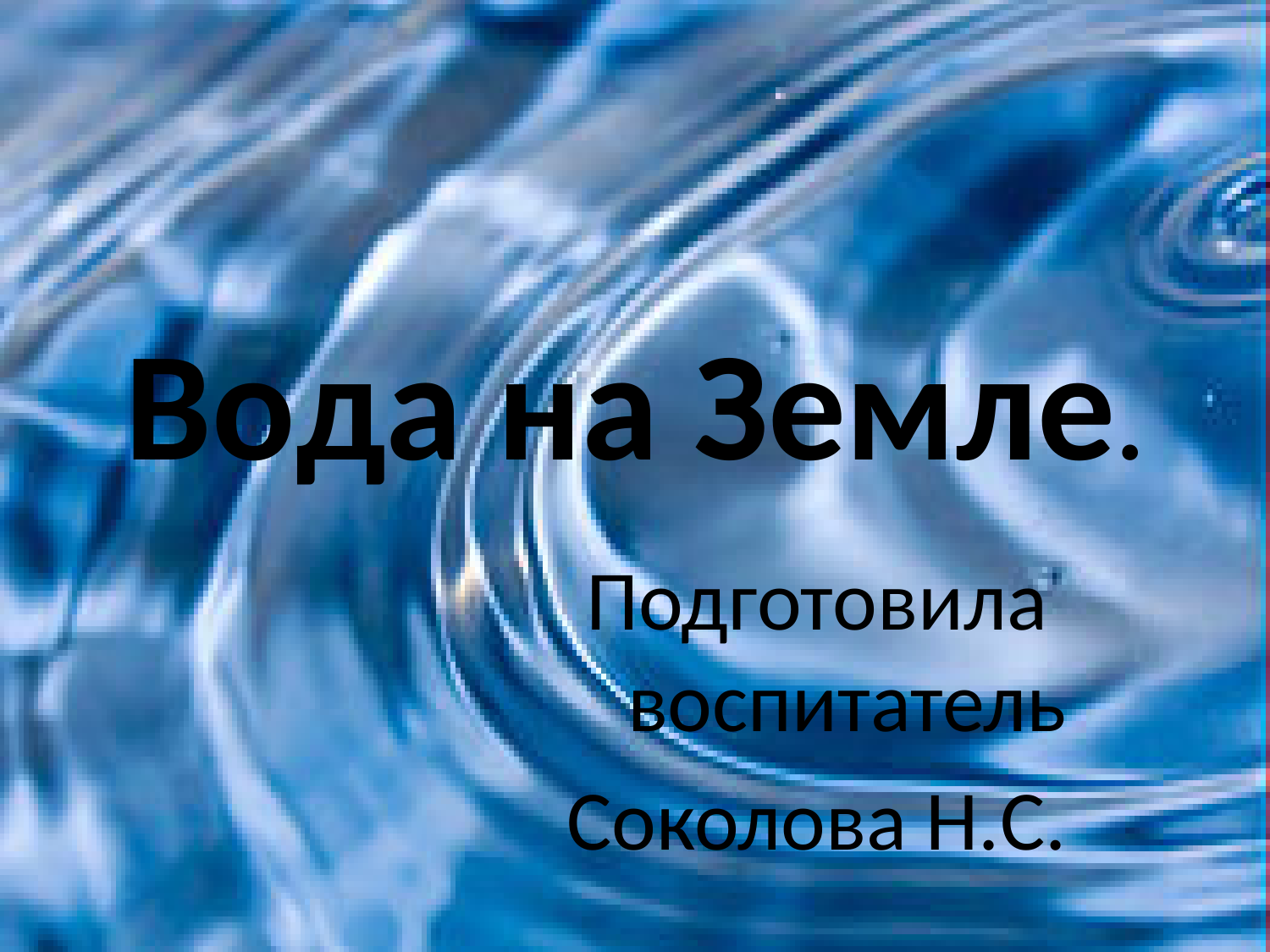

# Вода на Земле.
Подготовила  воспитатель
Соколова Н.С.